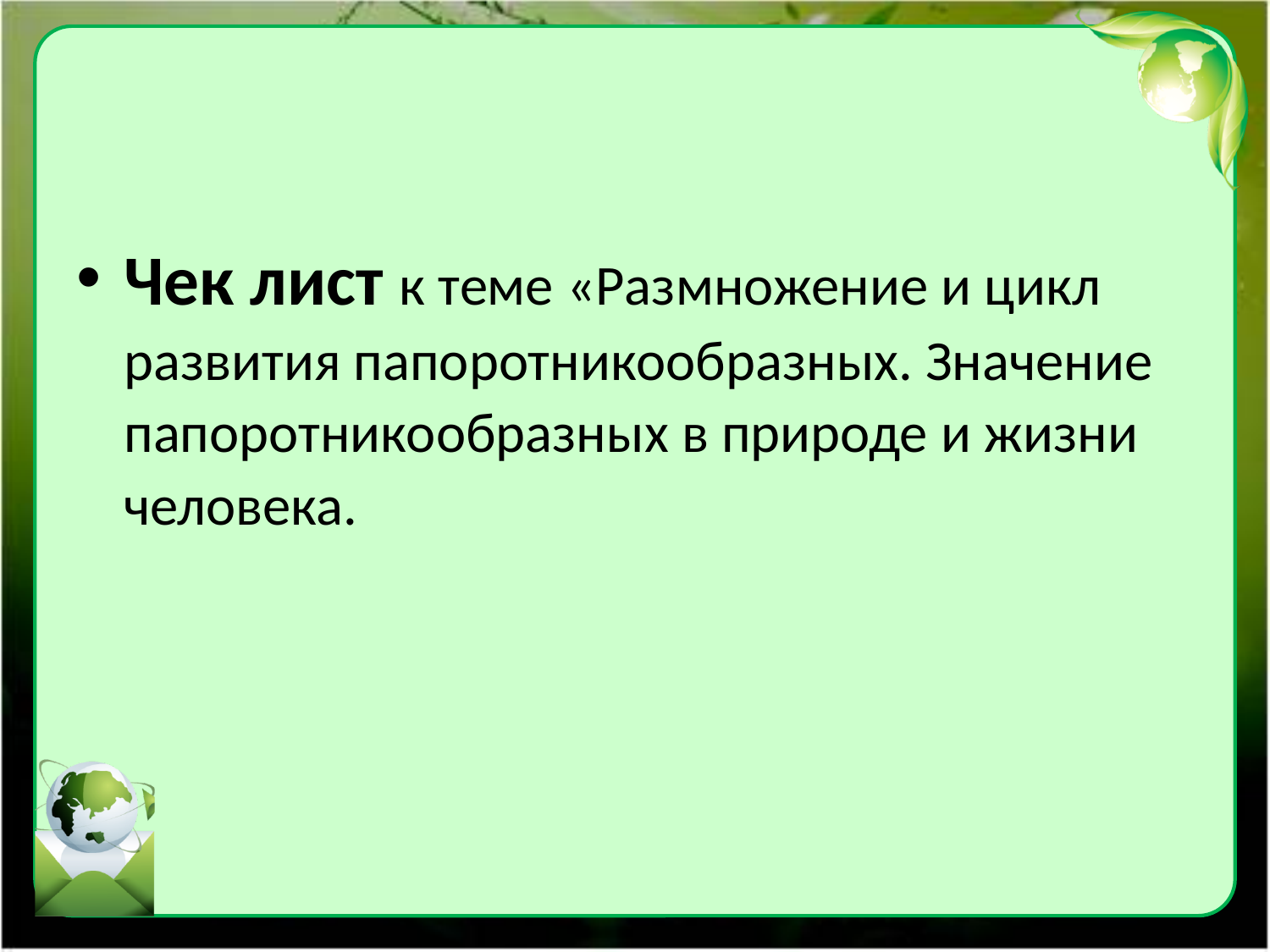

Чек лист к теме «Размножение и цикл развития папоротникообразных. Значение папоротникообразных в природе и жизни человека.